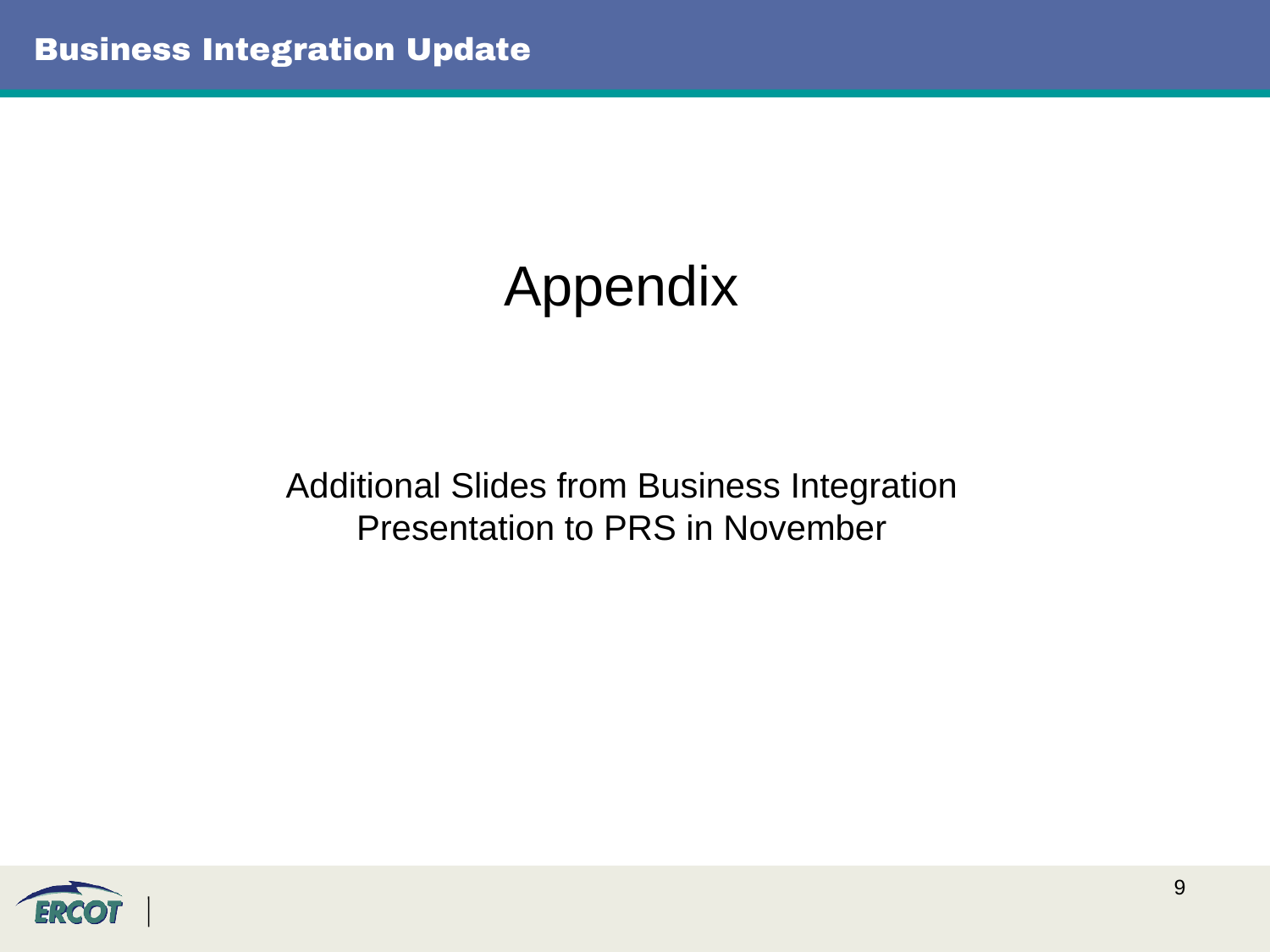

# Business Integration Update
Appendix

Additional Slides from Business Integration Presentation to PRS in November